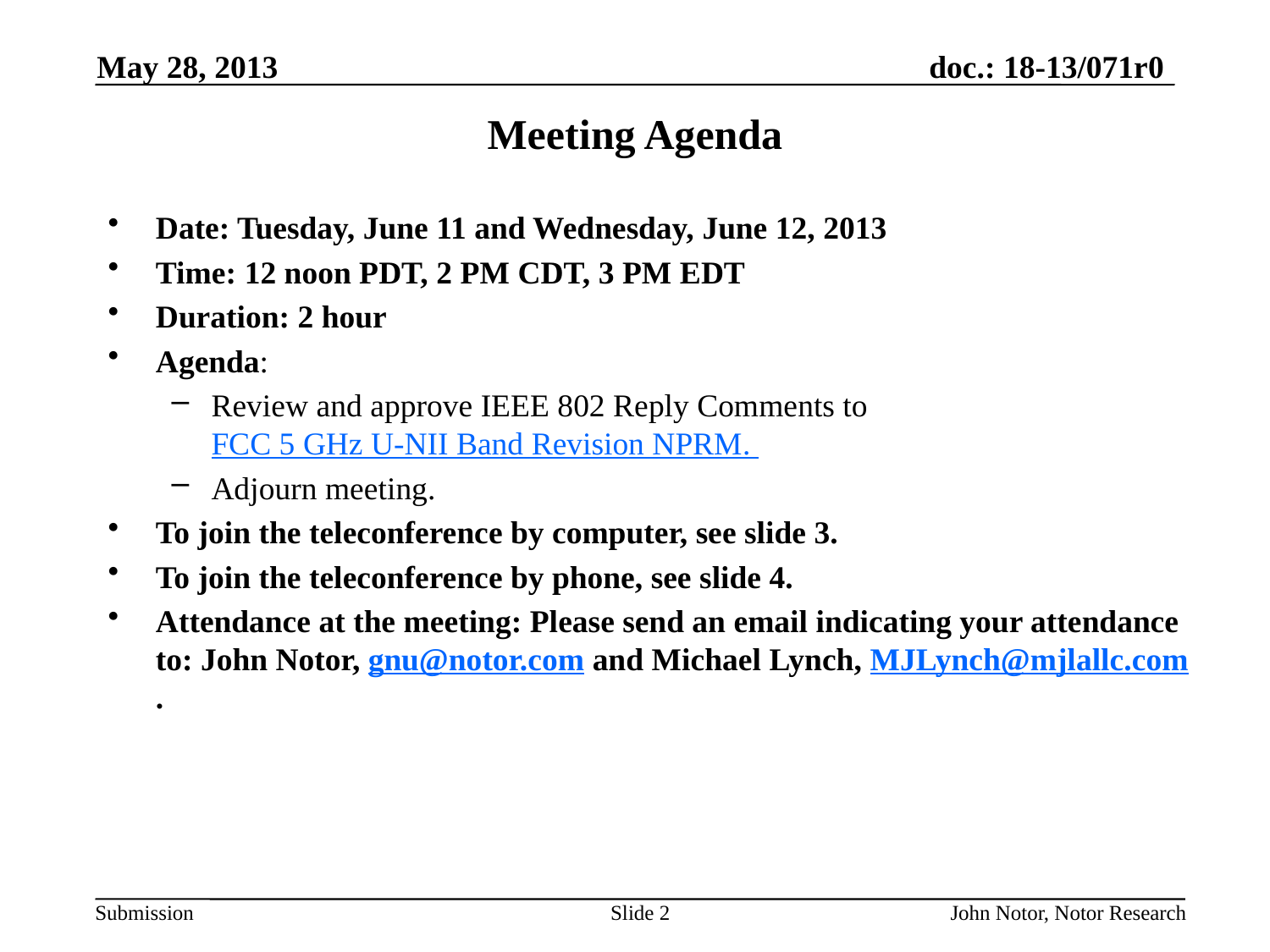

May 28, 2013
# Meeting Agenda
Date: Tuesday, June 11 and Wednesday, June 12, 2013
Time: 12 noon PDT, 2 PM CDT, 3 PM EDT
Duration: 2 hour
Agenda:
Review and approve IEEE 802 Reply Comments to FCC 5 GHz U-NII Band Revision NPRM.
Adjourn meeting.
To join the teleconference by computer, see slide 3.
To join the teleconference by phone, see slide 4.
Attendance at the meeting: Please send an email indicating your attendance to: John Notor, gnu@notor.com and Michael Lynch, MJLynch@mjlallc.com.

Slide 2
John Notor, Notor Research